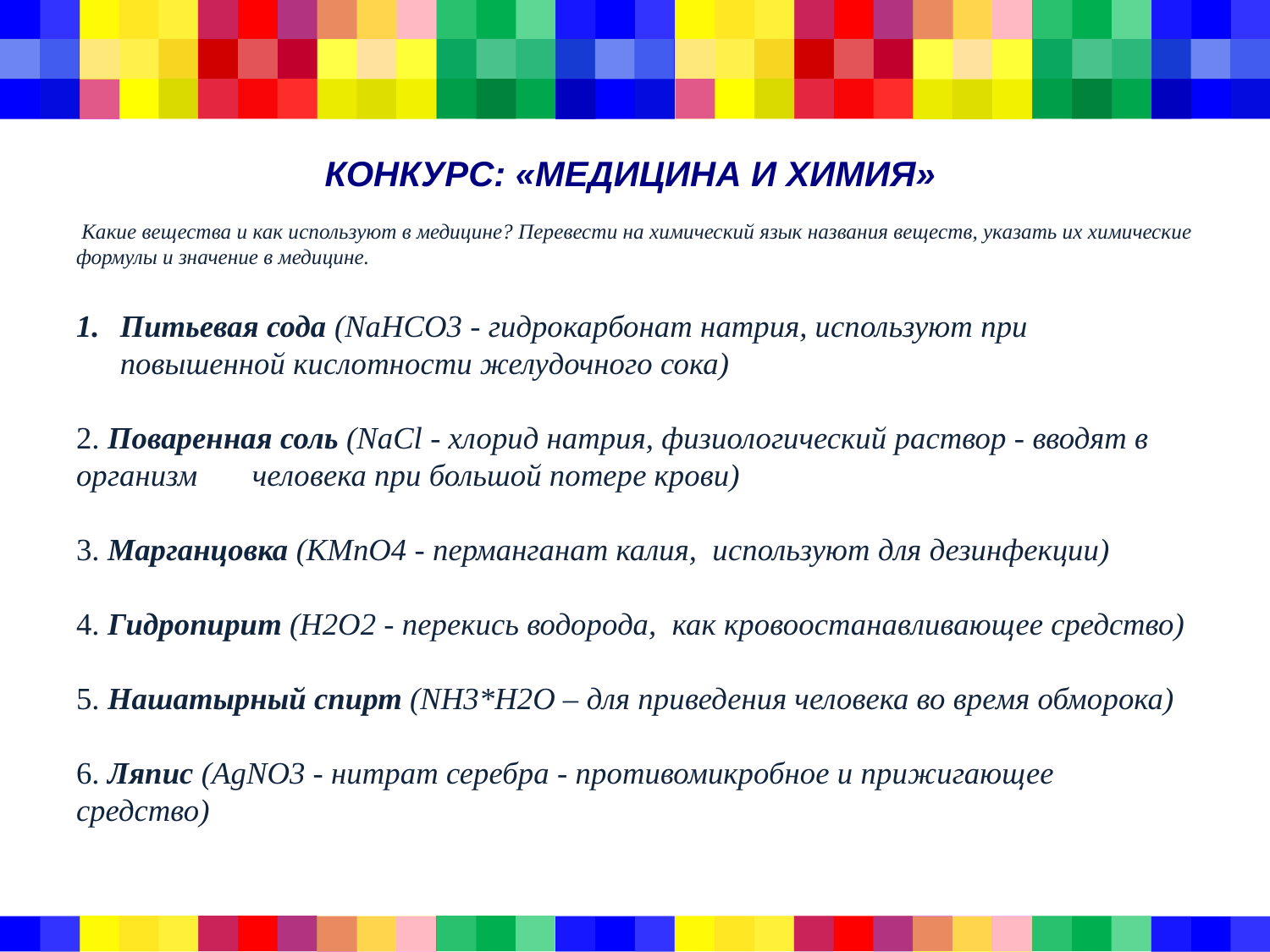

# КОНКУРС: «МЕДИЦИНА И ХИМИЯ»
 Какие вещества и как используют в медицине? Перевести на химический язык названия веществ, указать их химические формулы и значение в медицине.

Питьевая сода (NaHCO3 - гидрокарбонат натрия, используют при повышенной кислотности желудочного сока)

2. Поваренная соль (NaCl - хлорид натрия, физиологический раствор - вводят в организм       человека при большой потере крови)

3. Марганцовка (KMnO4 - перманганат калия,  используют для дезинфекции)

4. Гидропирит (Н2О2 - перекись водорода,  как кровоостанавливающее средство)

5. Нашатырный спирт (NH3*H2O – для приведения человека во время обморока)

6. Ляпис (AgNO3 - нитрат серебра - противомикробное и прижигающее средство)